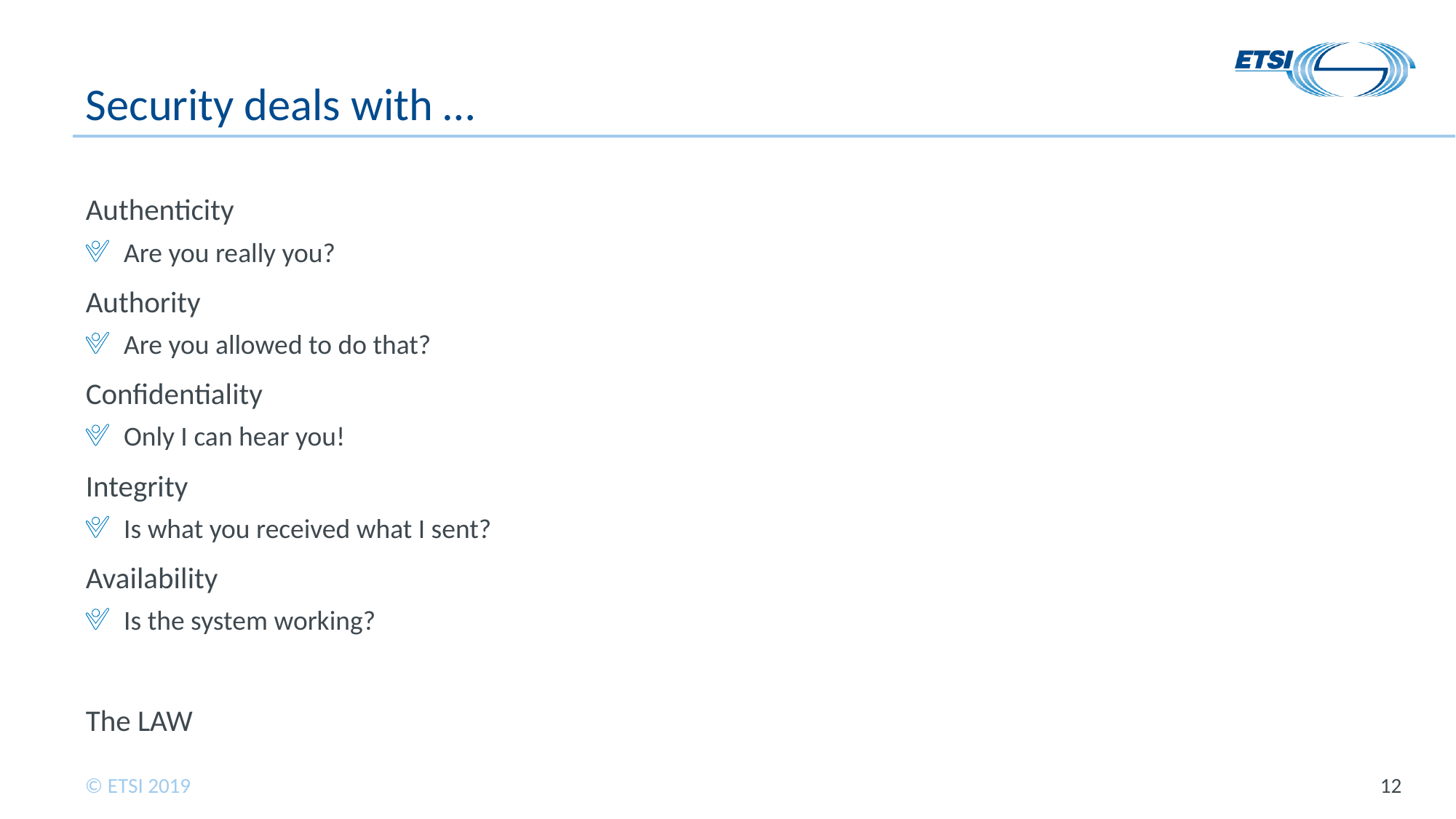

# Security deals with …
Authenticity
Are you really you?
Authority
Are you allowed to do that?
Confidentiality
Only I can hear you!
Integrity
Is what you received what I sent?
Availability
Is the system working?

The LAW